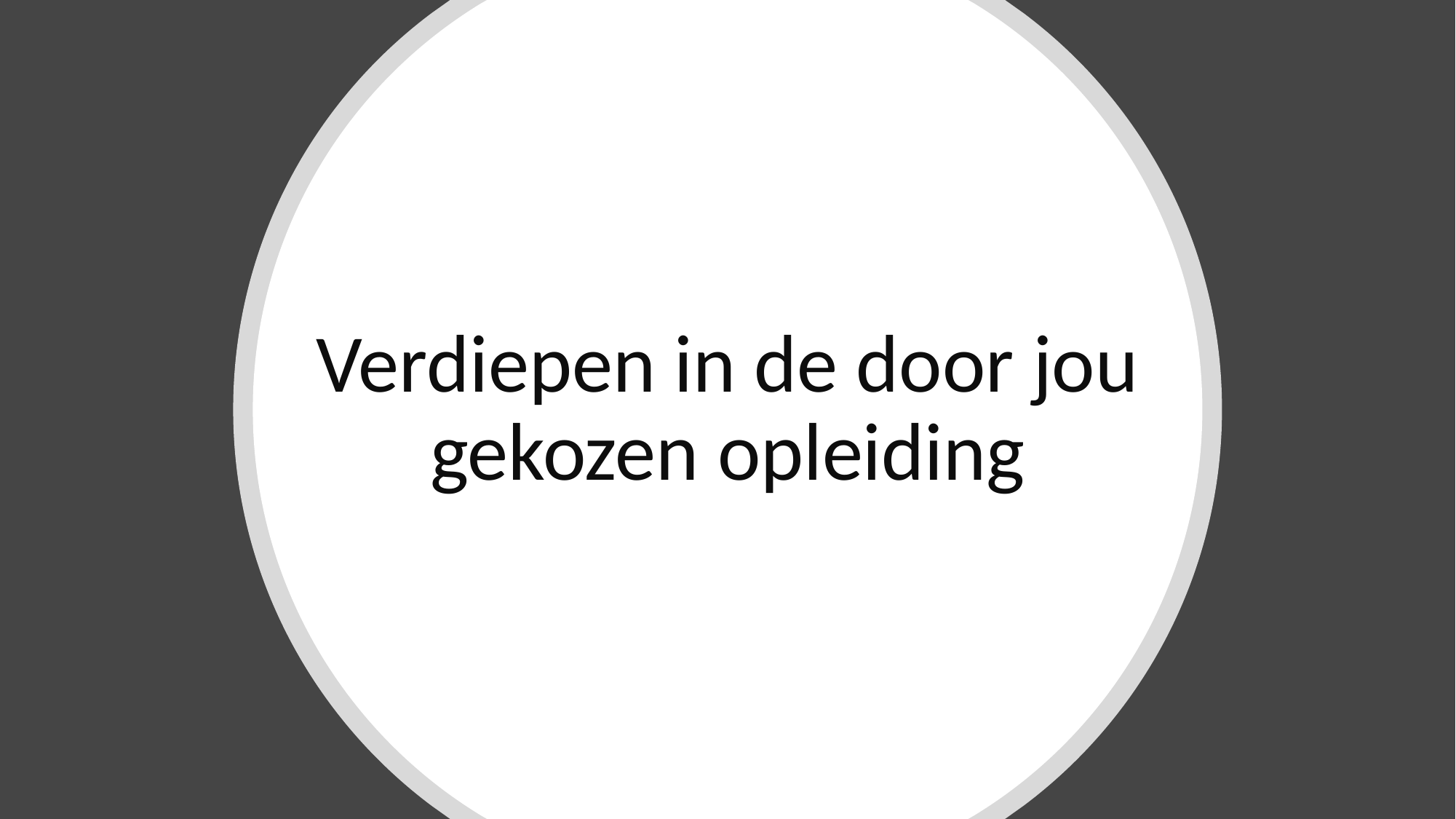

# Verdiepen in de door jou gekozen opleiding